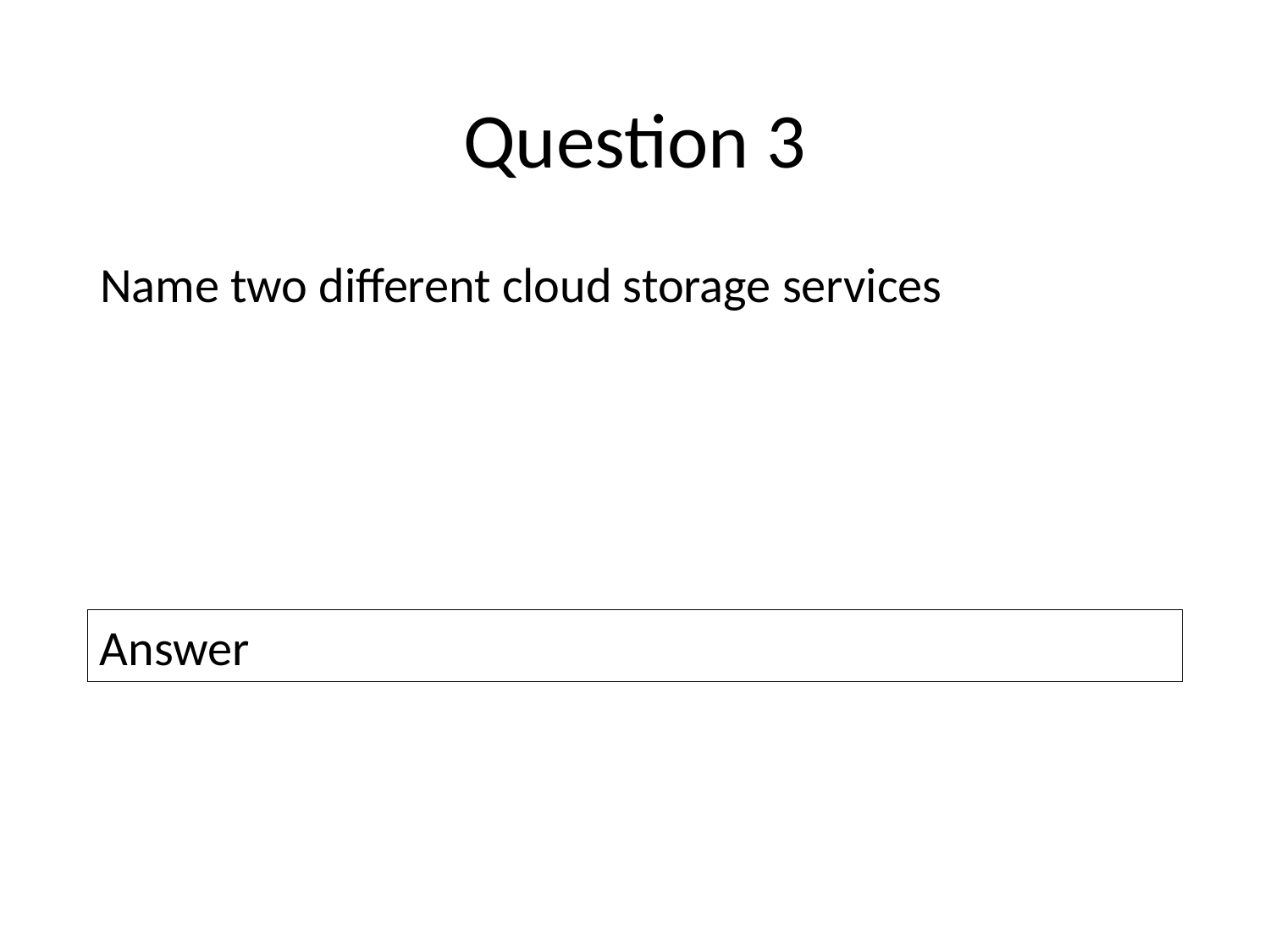

# Question 3
Name two different cloud storage services
Answer